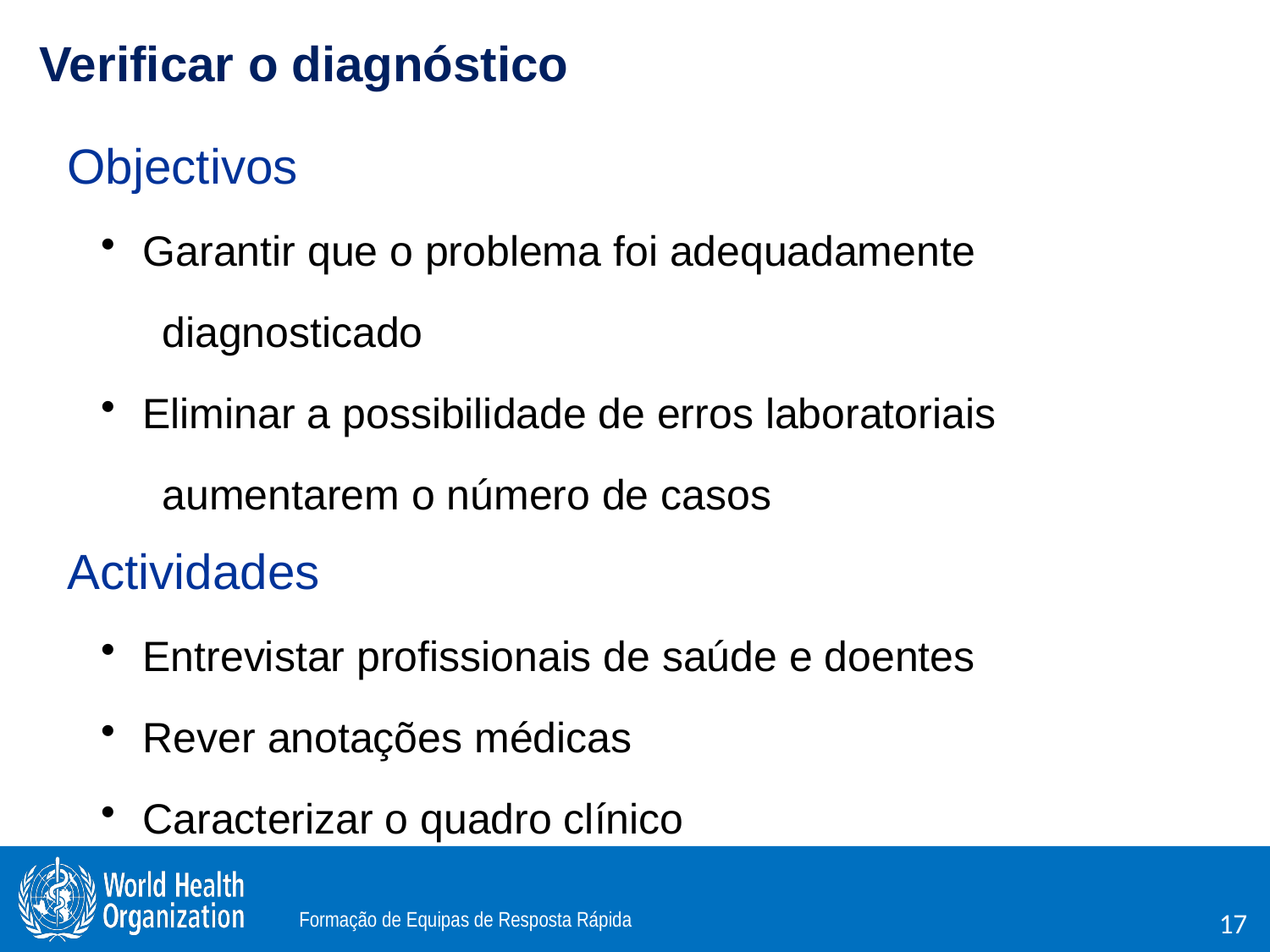

Verificar o diagnóstico
Objectivos
 Garantir que o problema foi adequadamente
        diagnosticado
 Eliminar a possibilidade de erros laboratoriais
        aumentarem o número de casos
Actividades
 Entrevistar profissionais de saúde e doentes
 Rever anotações médicas
 Caracterizar o quadro clínico